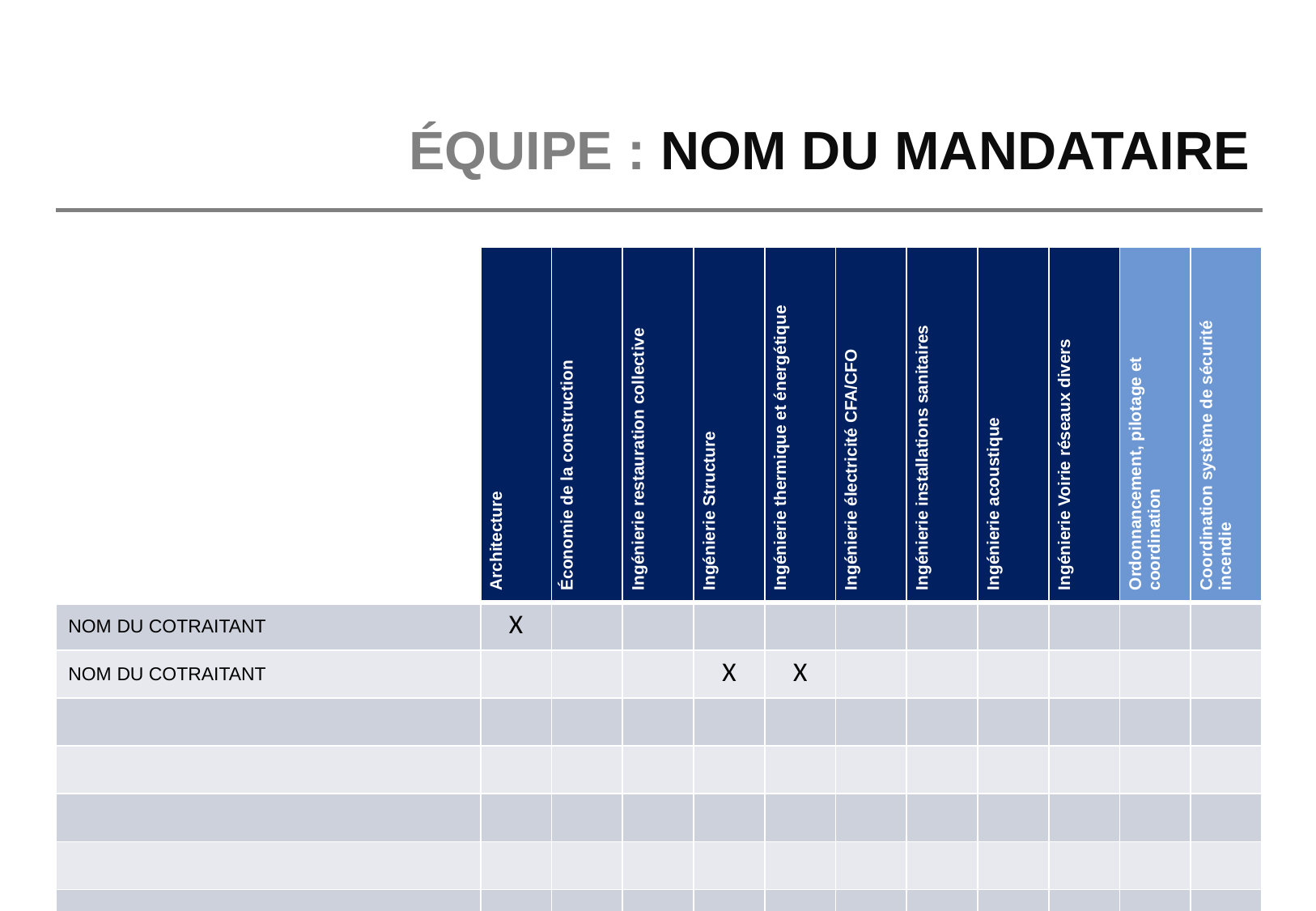

ÉQUIPE : NOM DU MANDATAIRE
|  | Architecture | Économie de la construction | Ingénierie restauration collective | Ingénierie Structure | Ingénierie thermique et énergétique | Ingénierie électricité CFA/CFO | Ingénierie installations sanitaires | Ingénierie acoustique | Ingénierie Voirie réseaux divers | Ordonnancement, pilotage et coordination | Coordination système de sécurité incendie |
| --- | --- | --- | --- | --- | --- | --- | --- | --- | --- | --- | --- |
| NOM DU COTRAITANT | X |  |  |  |  |  |  |  |  |  |  |
| NOM DU COTRAITANT |  |  |  | X | X |  |  |  |  |  |  |
|  |  |  |  |  |  |  |  |  |  |  |  |
|  |  |  |  |  |  |  |  |  |  |  |  |
|  |  |  |  |  |  |  |  |  |  |  |  |
|  |  |  |  |  |  |  |  |  |  |  |  |
|  |  |  |  |  |  |  |  |  |  |  |  |
|  |  |  |  |  |  |  |  |  |  |  |  |